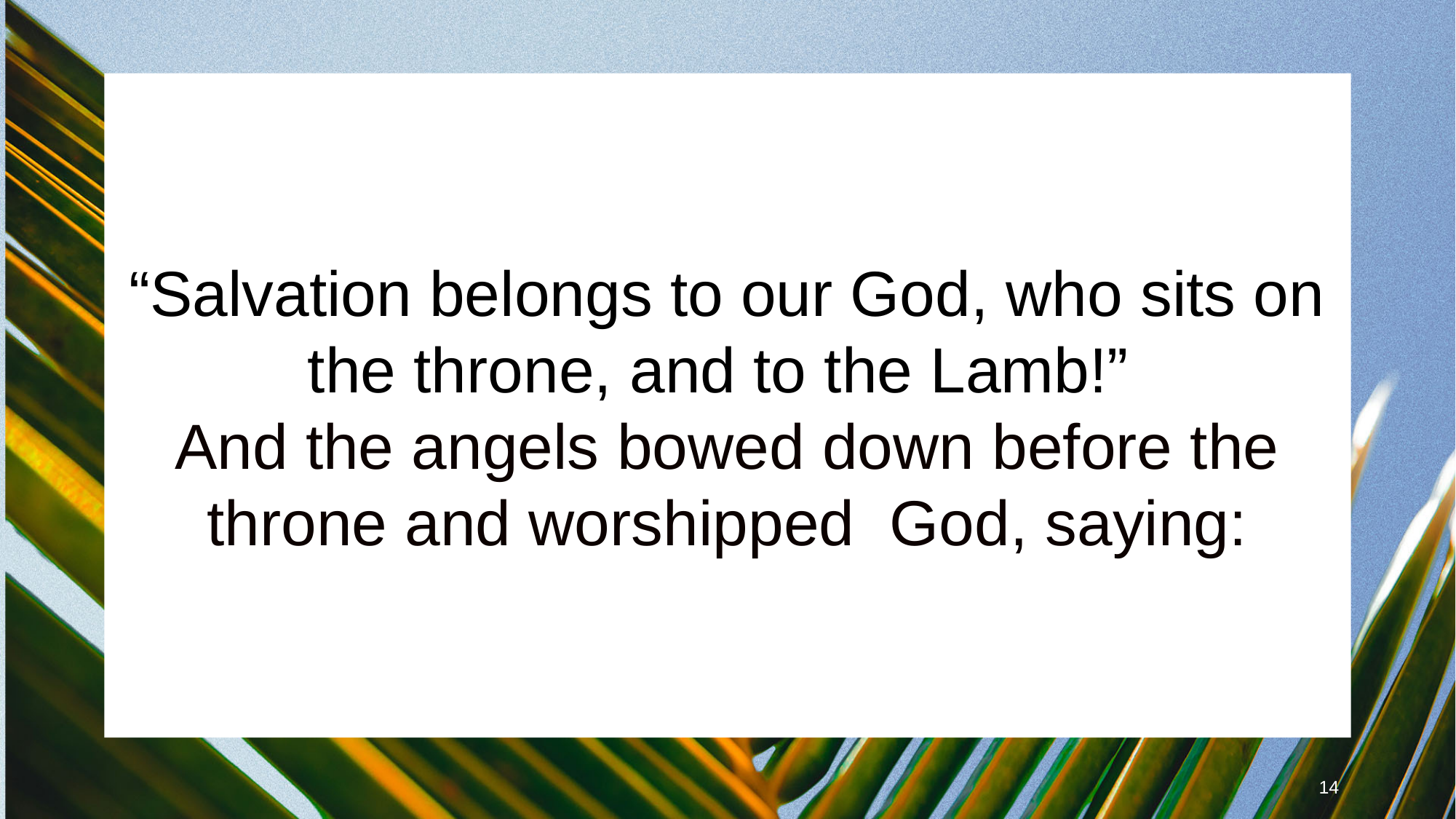

“Salvation belongs to our God, who sits on the throne, and to the Lamb!”
And the angels bowed down before the throne and worshipped  God, saying:
14